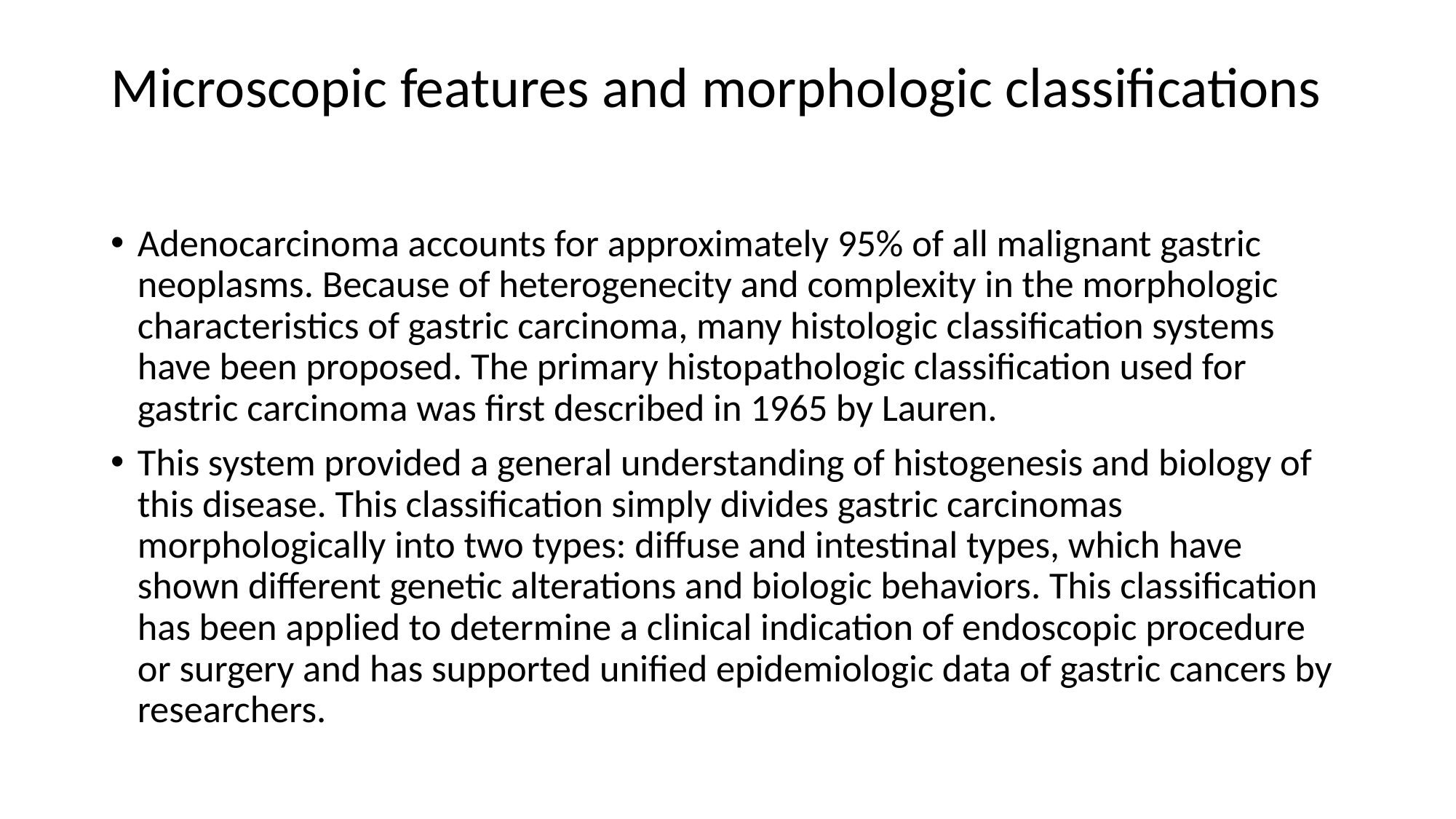

# Microscopic features and morphologic classifications
Adenocarcinoma accounts for approximately 95% of all malignant gastric neoplasms. Because of heterogenecity and complexity in the morphologic characteristics of gastric carcinoma, many histologic classification systems have been proposed. The primary histopathologic classification used for gastric carcinoma was first described in 1965 by Lauren.
This system provided a general understanding of histogenesis and biology of this disease. This classification simply divides gastric carcinomas morphologically into two types: diffuse and intestinal types, which have shown different genetic alterations and biologic behaviors. This classification has been applied to determine a clinical indication of endoscopic procedure or surgery and has supported unified epidemiologic data of gastric cancers by researchers.